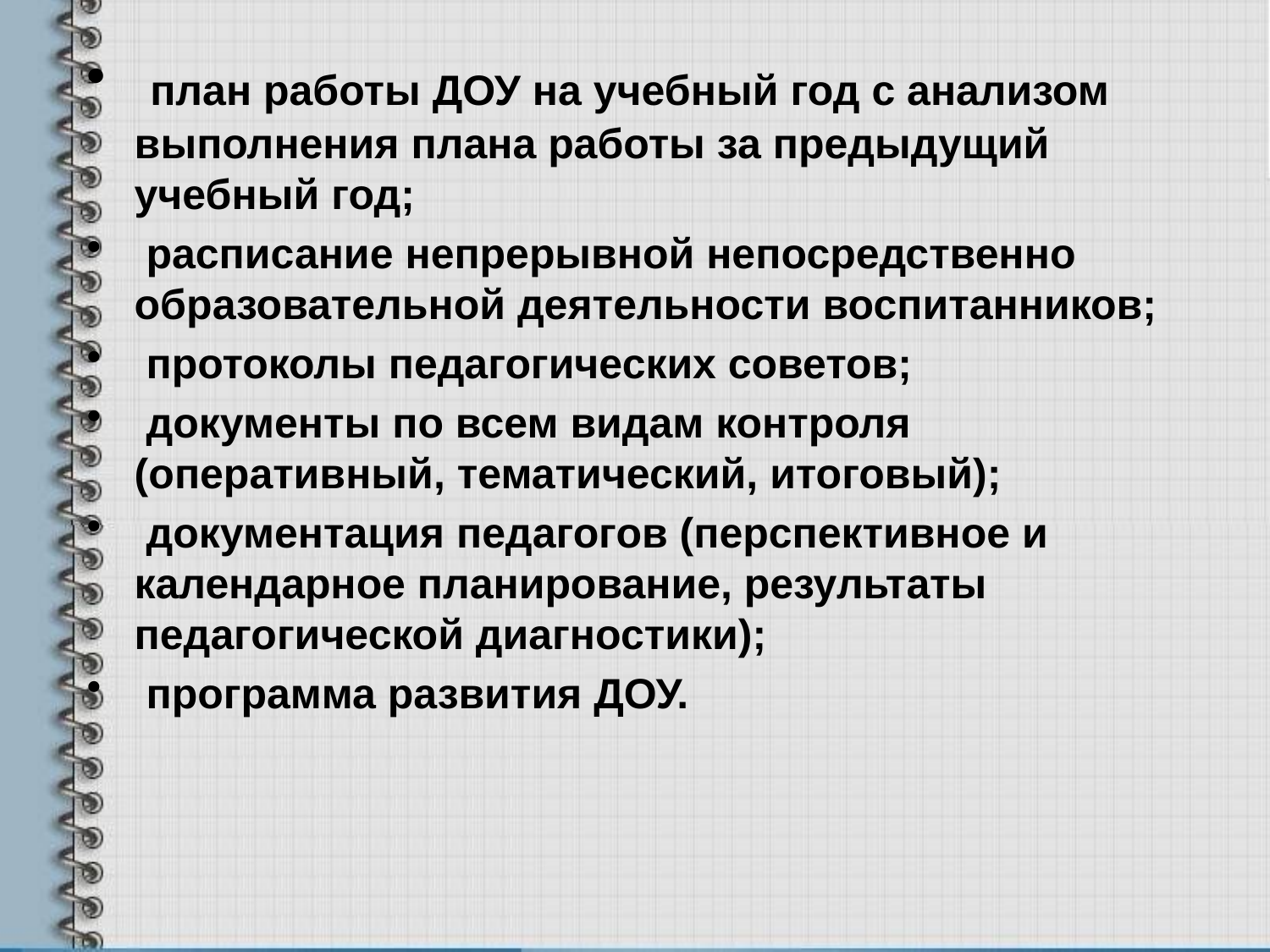

план работы ДОУ на учебный год с анализом выполнения плана работы за предыдущий учебный год;
 расписание непрерывной непосредственно образовательной деятельности воспитанников;
 протоколы педагогических советов;
 документы по всем видам контроля (оперативный, тематический, итоговый);
 документация педагогов (перспективное и календарное планирование, результаты педагогической диагностики);
 программа развития ДОУ.